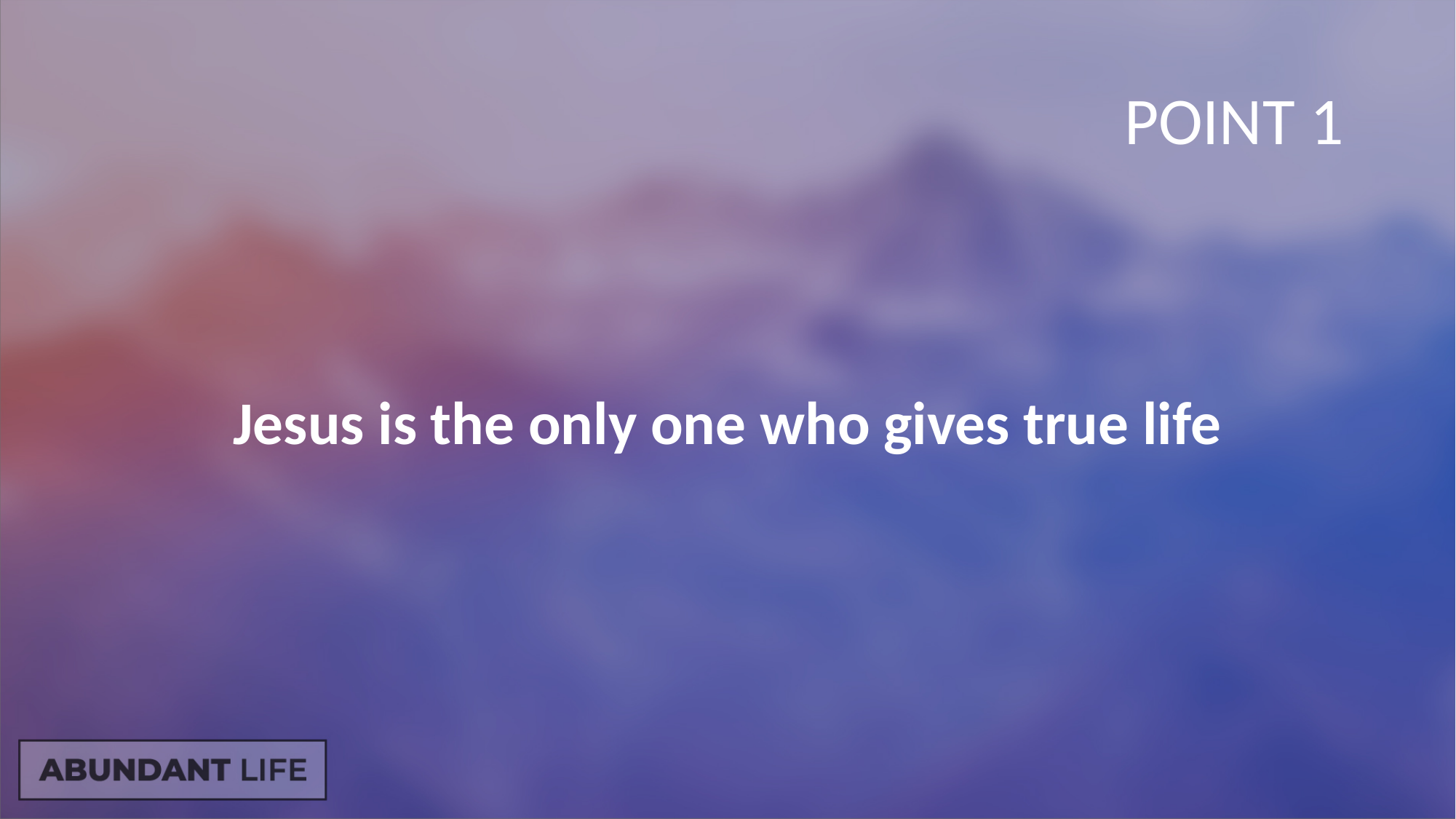

# POINT 1

Jesus is the only one who gives true life